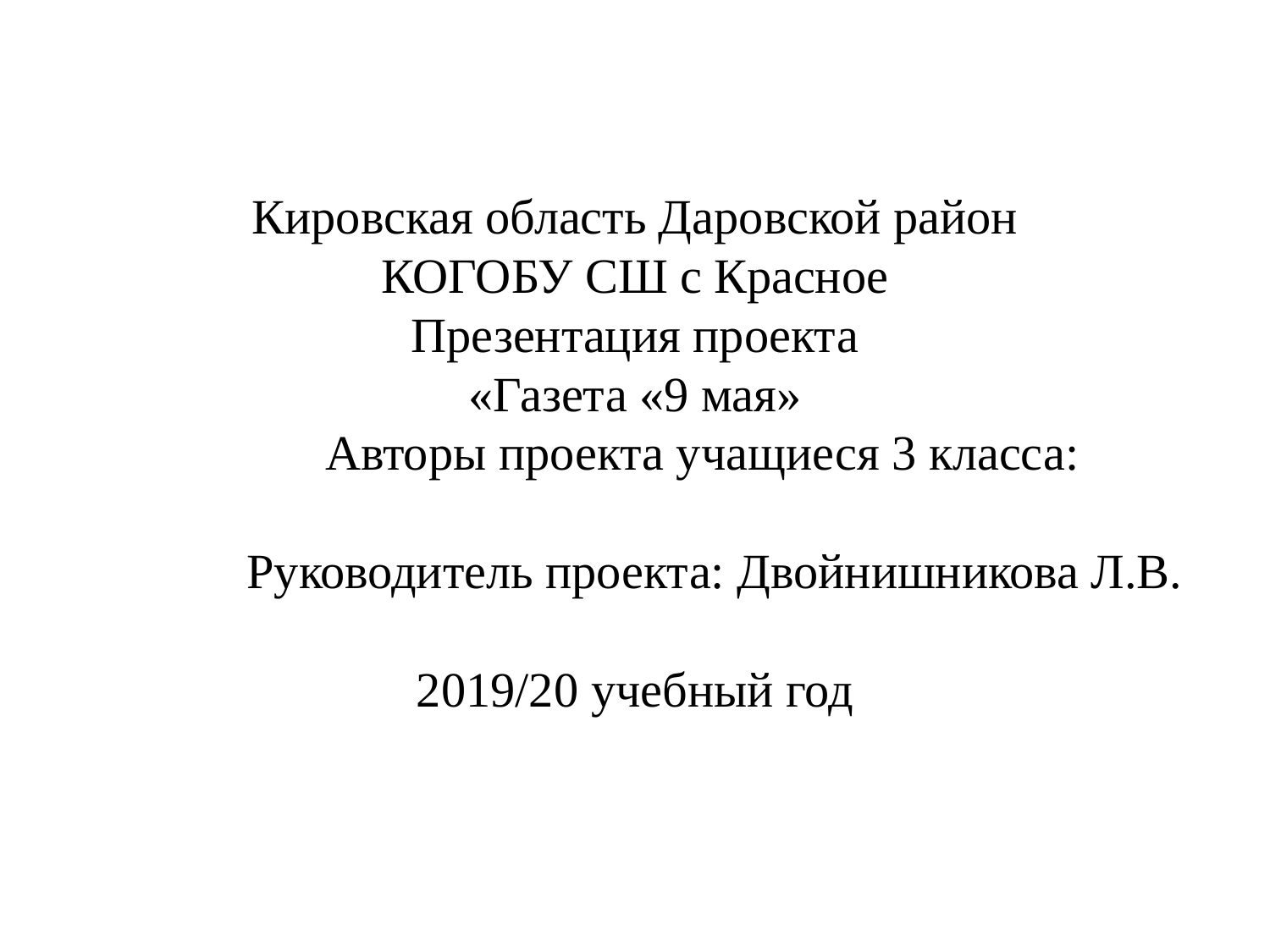

# Кировская область Даровской район КОГОБУ СШ с Красное Презентация проекта «Газета «9 мая» Авторы проекта учащиеся 3 класса: Руководитель проекта: Двойнишникова Л.В. 2019/20 учебный год